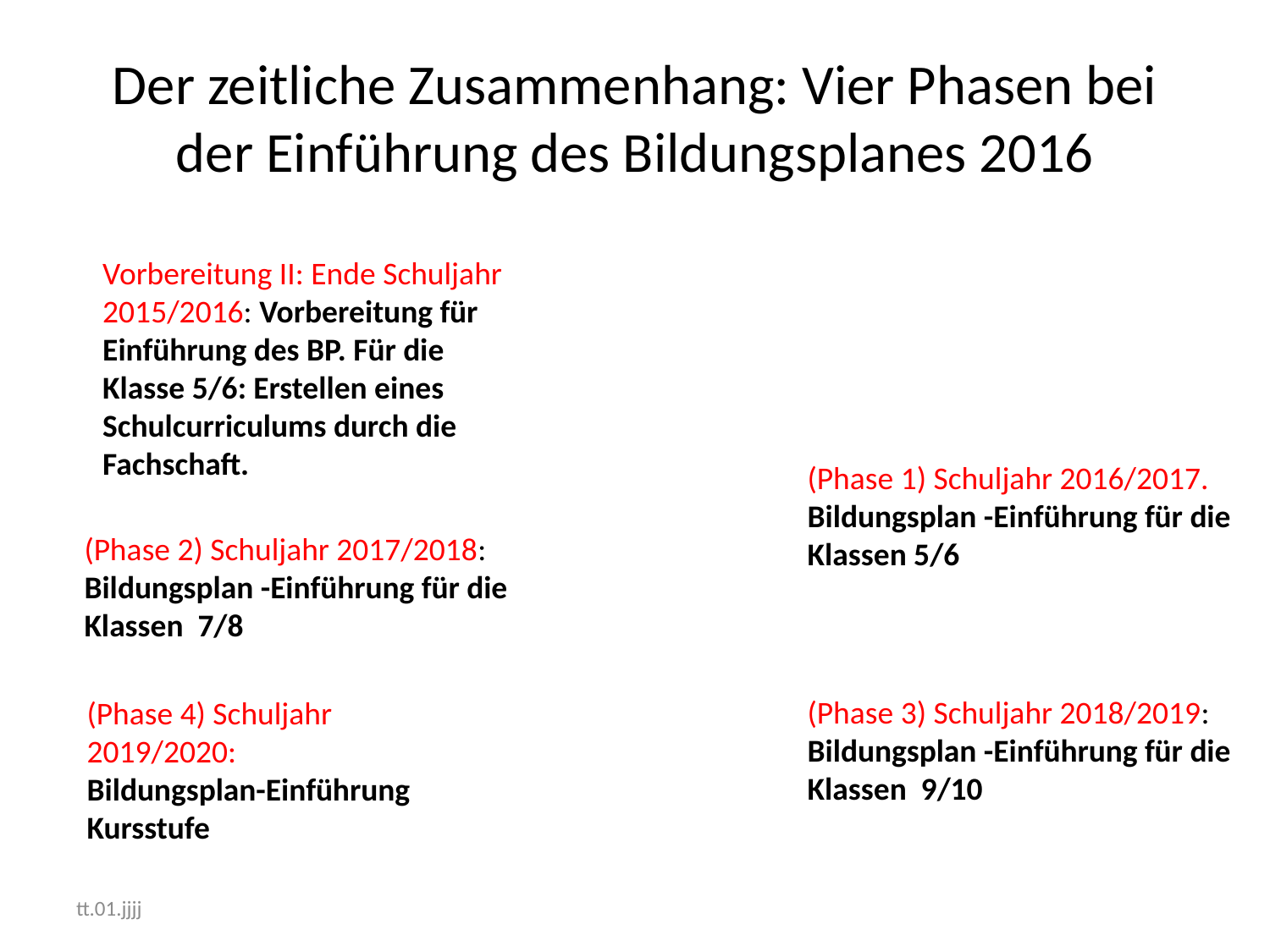

# Der zeitliche Zusammenhang: Vier Phasen bei der Einführung des Bildungsplanes 2016
Vorbereitung II: Ende Schuljahr 2015/2016: Vorbereitung für Einführung des BP. Für die Klasse 5/6: Erstellen eines Schulcurriculums durch die Fachschaft.
(Phase 1) Schuljahr 2016/2017.
Bildungsplan -Einführung für die Klassen 5/6
(Phase 2) Schuljahr 2017/2018:
Bildungsplan -Einführung für die Klassen  7/8

(Phase 3) Schuljahr 2018/2019:
Bildungsplan -Einführung für die Klassen  9/10

(Phase 4) Schuljahr 2019/2020:
Bildungsplan-Einführung  Kursstufe
tt.01.jjjj